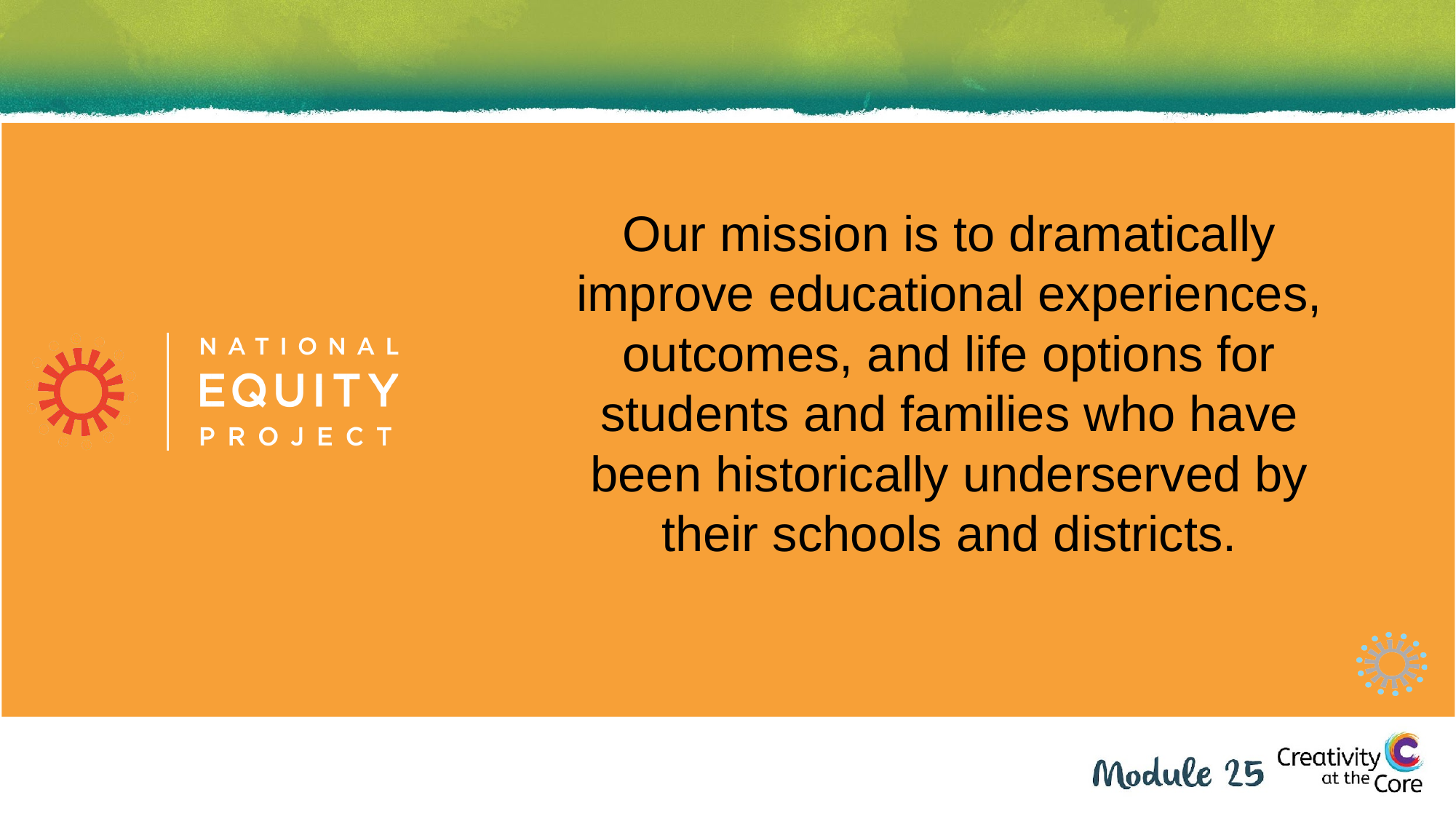

Our mission is to dramatically improve educational experiences, outcomes, and life options for students and families who have been historically underserved by their schools and districts.